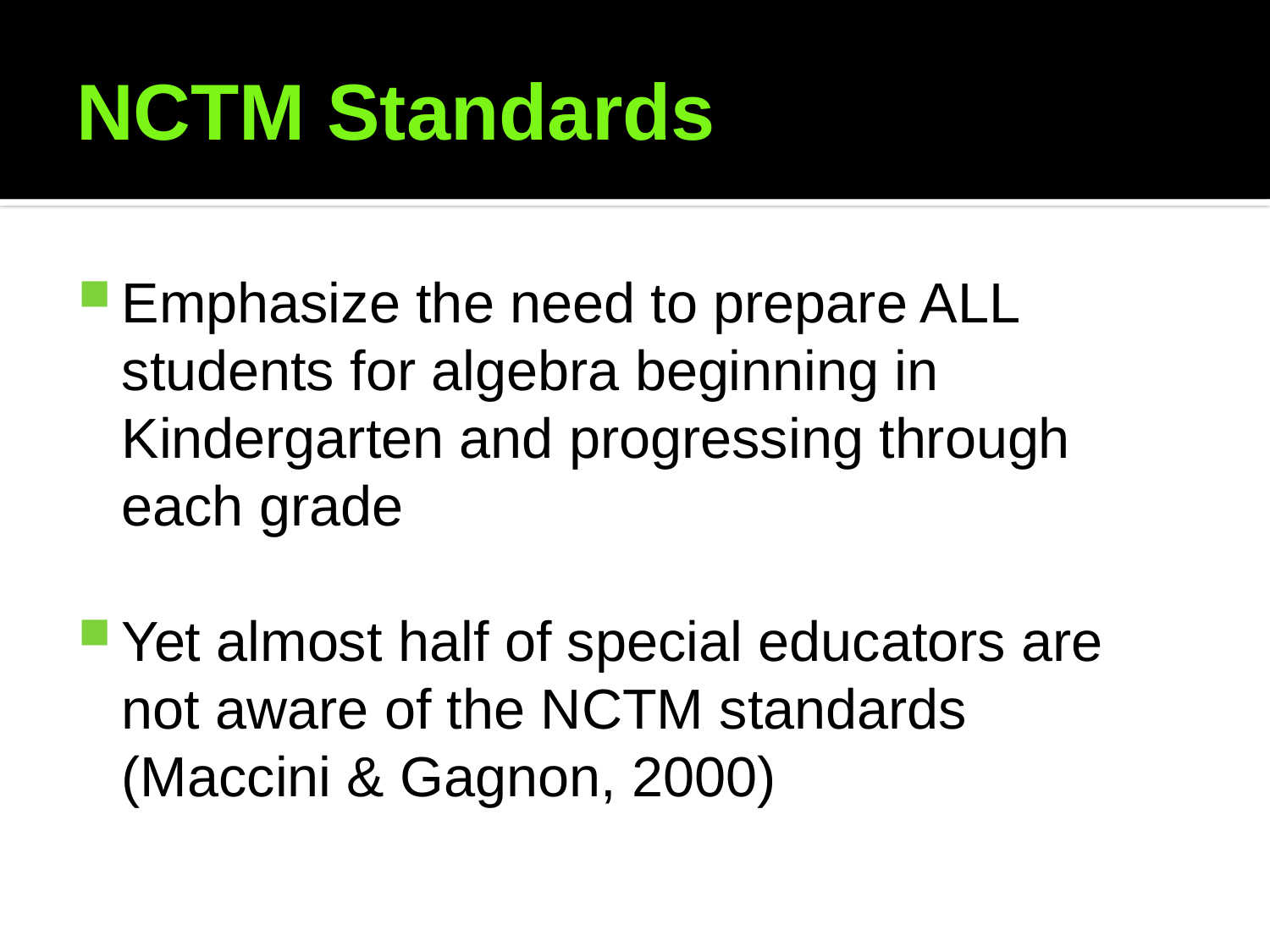

# NCTM Standards
Emphasize the need to prepare ALL students for algebra beginning in Kindergarten and progressing through each grade

Yet almost half of special educators are not aware of the NCTM standards (Maccini & Gagnon, 2000)